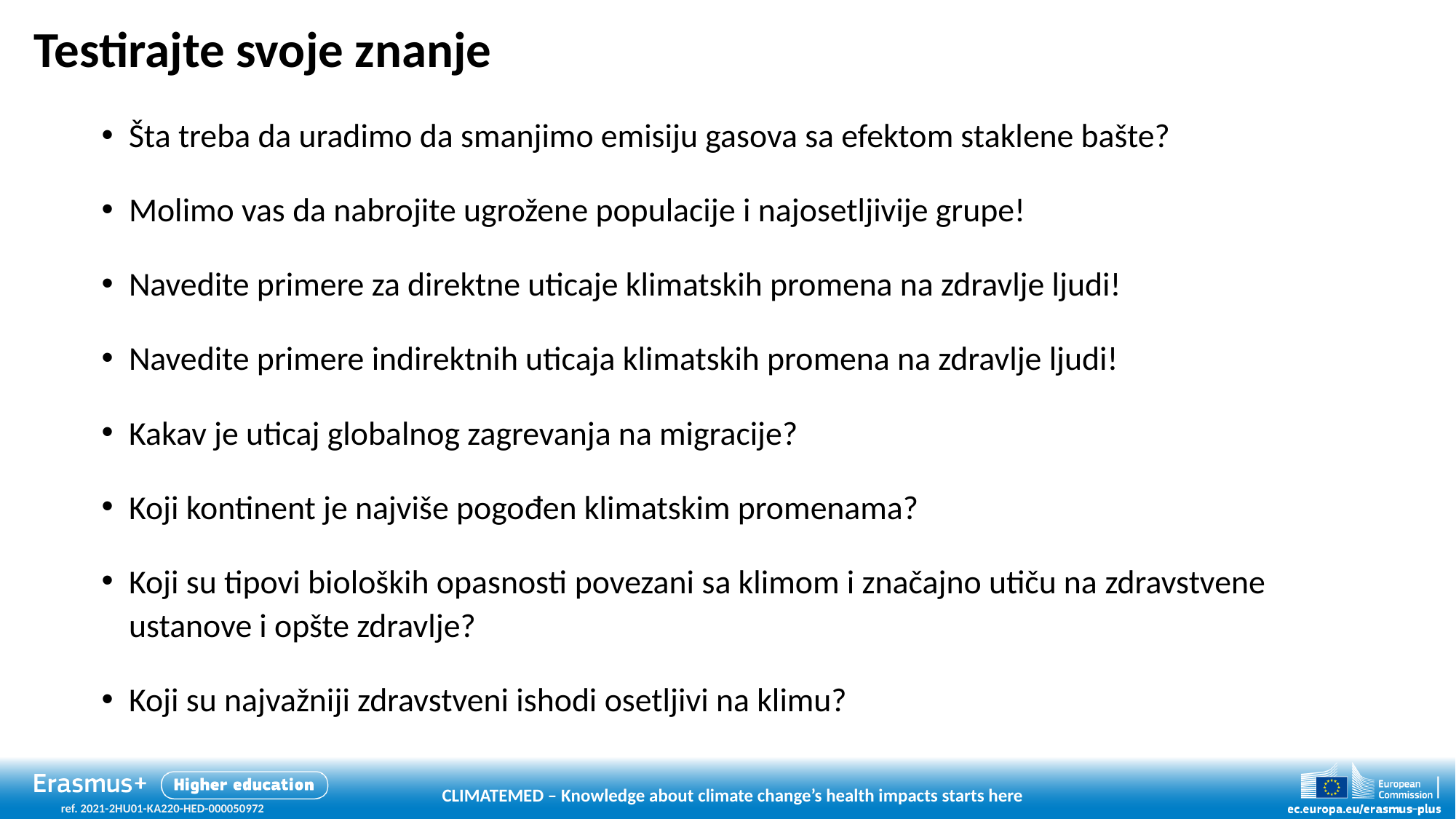

# Testirajte svoje znanje
Šta treba da uradimo da smanjimo emisiju gasova sa efektom staklene bašte?
Molimo vas da nabrojite ugrožene populacije i najosetljivije grupe!
Navedite primere za direktne uticaje klimatskih promena na zdravlje ljudi!
Navedite primere indirektnih uticaja klimatskih promena na zdravlje ljudi!
Kakav je uticaj globalnog zagrevanja na migracije?
Koji kontinent je najviše pogođen klimatskim promenama?
Koji su tipovi bioloških opasnosti povezani sa klimom i značajno utiču na zdravstvene ustanove i opšte zdravlje?
Koji su najvažniji zdravstveni ishodi osetljivi na klimu?